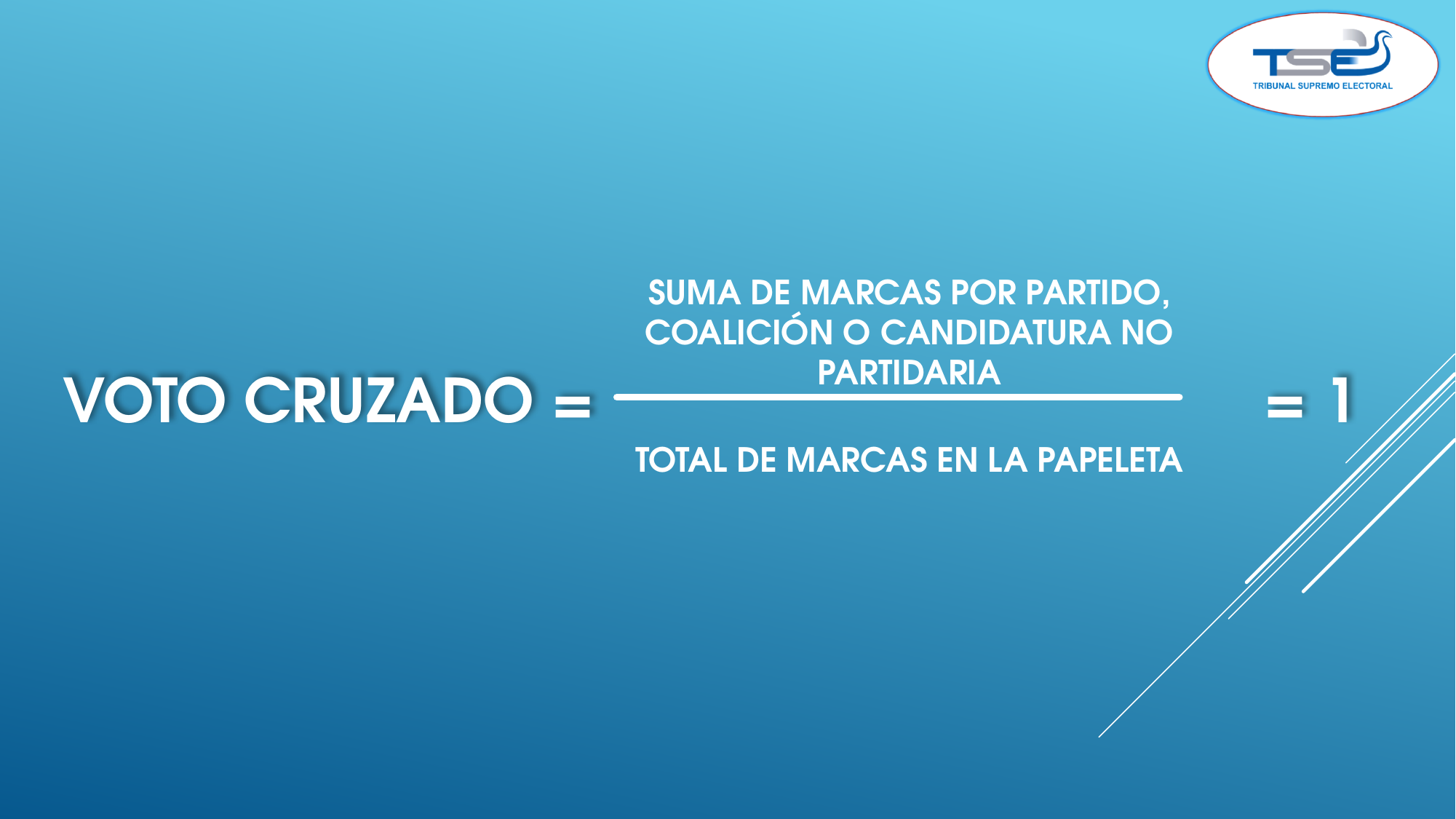

SUMA DE MARCAS POR PARTIDO, COALICIÓN O CANDIDATURA NO PARTIDARIA
TOTAL DE MARCAS EN LA PAPELETA
VOTO CRUZADO =							= 1